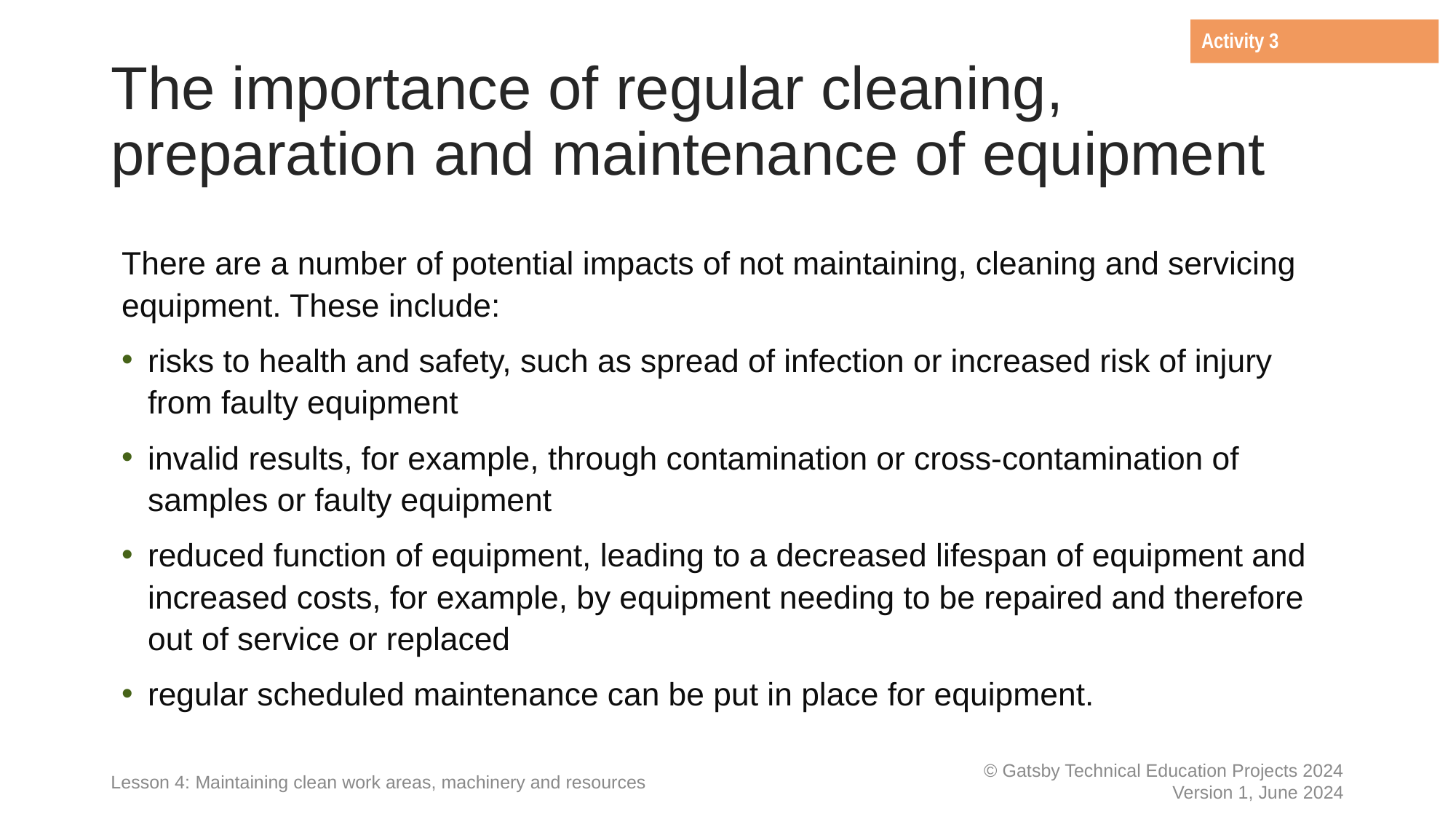

Activity 3
# The importance of regular cleaning, preparation and maintenance of equipment
There are a number of potential impacts of not maintaining, cleaning and servicing equipment. These include:
risks to health and safety, such as spread of infection or increased risk of injury from faulty equipment
invalid results, for example, through contamination or cross-contamination of samples or faulty equipment
reduced function of equipment, leading to a decreased lifespan of equipment and increased costs, for example, by equipment needing to be repaired and therefore out of service or replaced
regular scheduled maintenance can be put in place for equipment.
Lesson 4: Maintaining clean work areas, machinery and resources